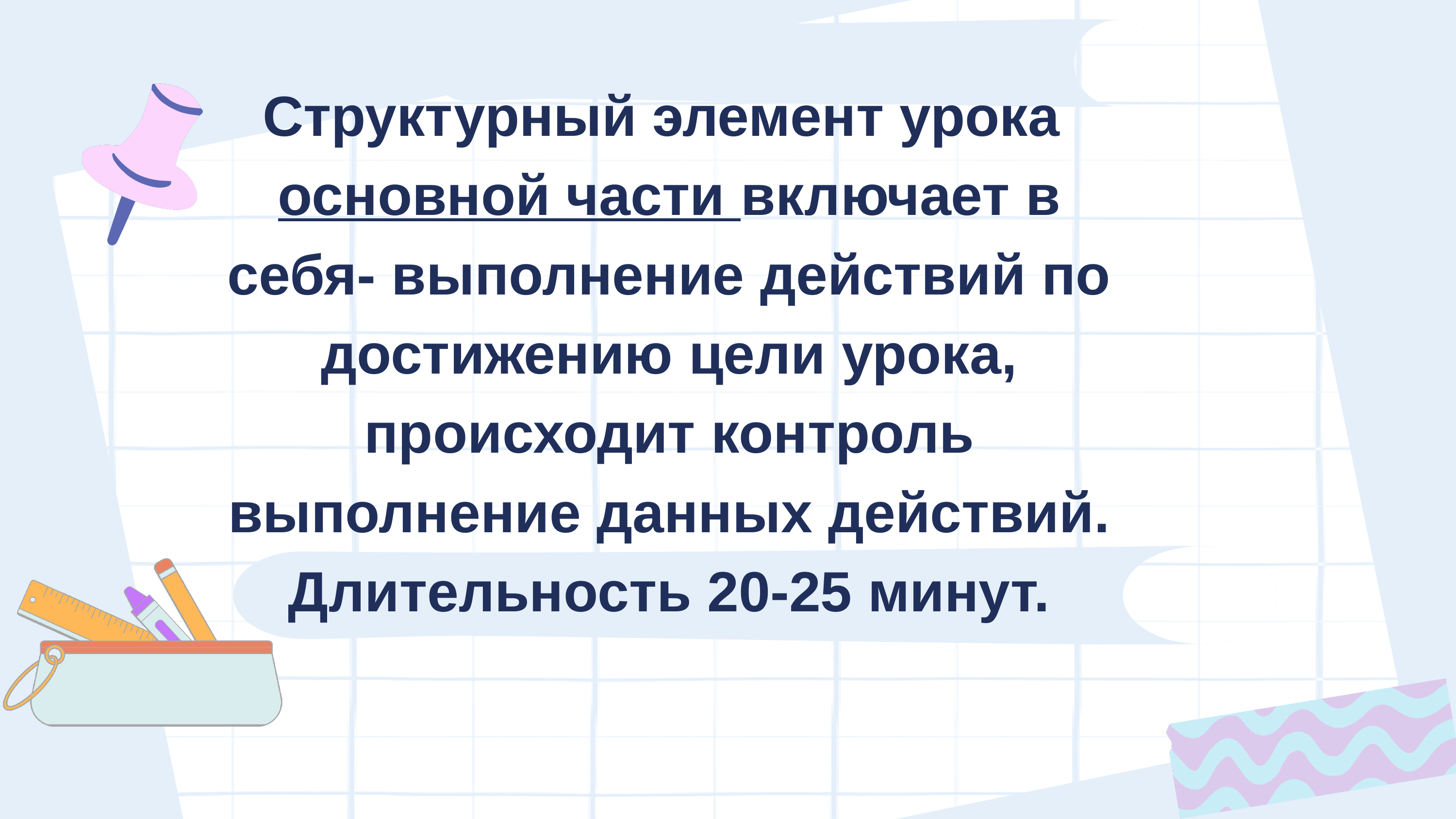

Структурный элемент урока  основной части включает в себя- выполнение действий по достижению цели урока, происходит контроль выполнение данных действий. Длительность 20-25 минут.